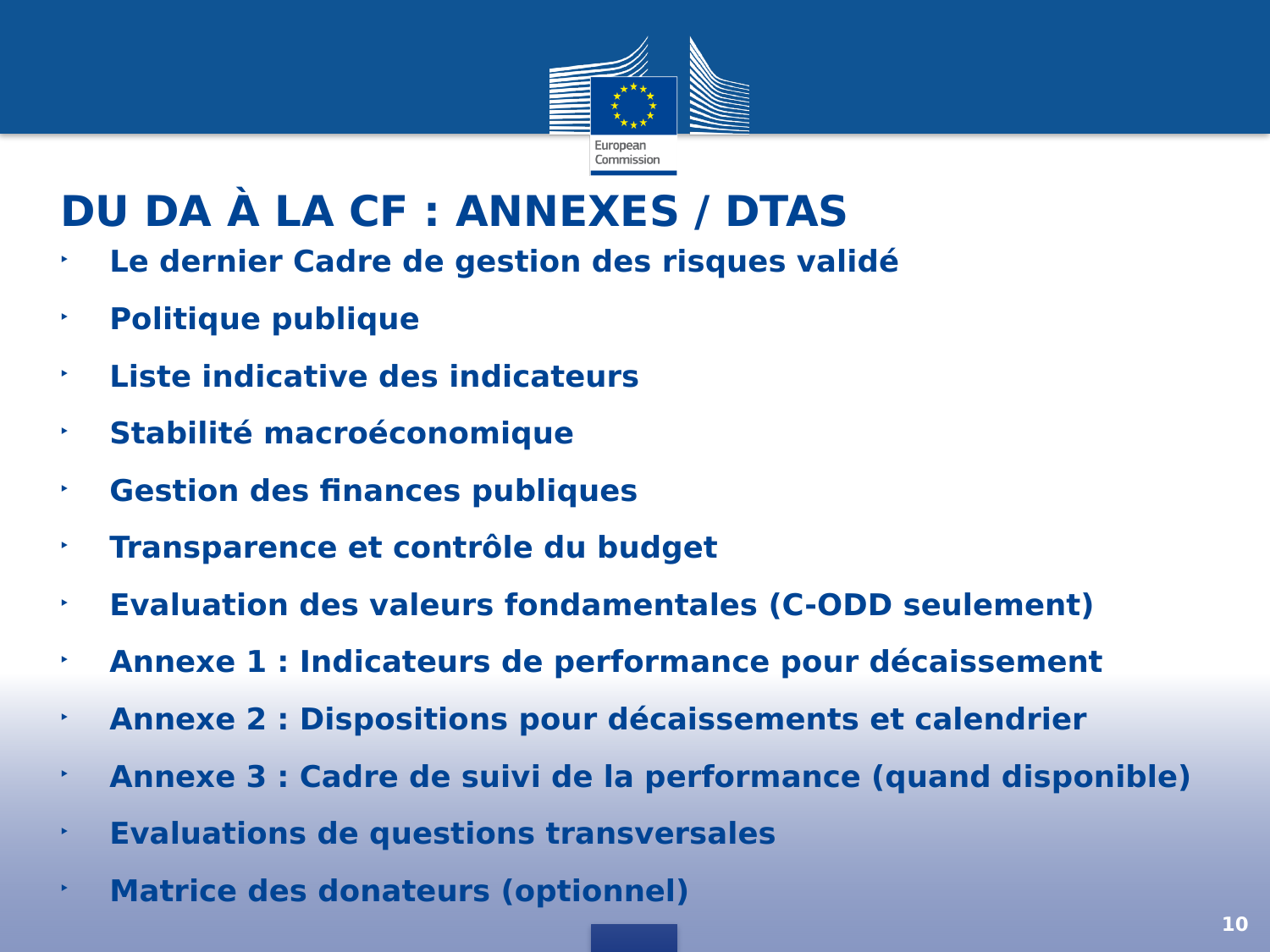

# Du DA à la CF : Annexes / DTAs
Le dernier Cadre de gestion des risques validé
Politique publique
Liste indicative des indicateurs
Stabilité macroéconomique
Gestion des finances publiques
Transparence et contrôle du budget
Evaluation des valeurs fondamentales (C-ODD seulement)
Annexe 1 : Indicateurs de performance pour décaissement
Annexe 2 : Dispositions pour décaissements et calendrier
Annexe 3 : Cadre de suivi de la performance (quand disponible)
Evaluations de questions transversales
Matrice des donateurs (optionnel)

10